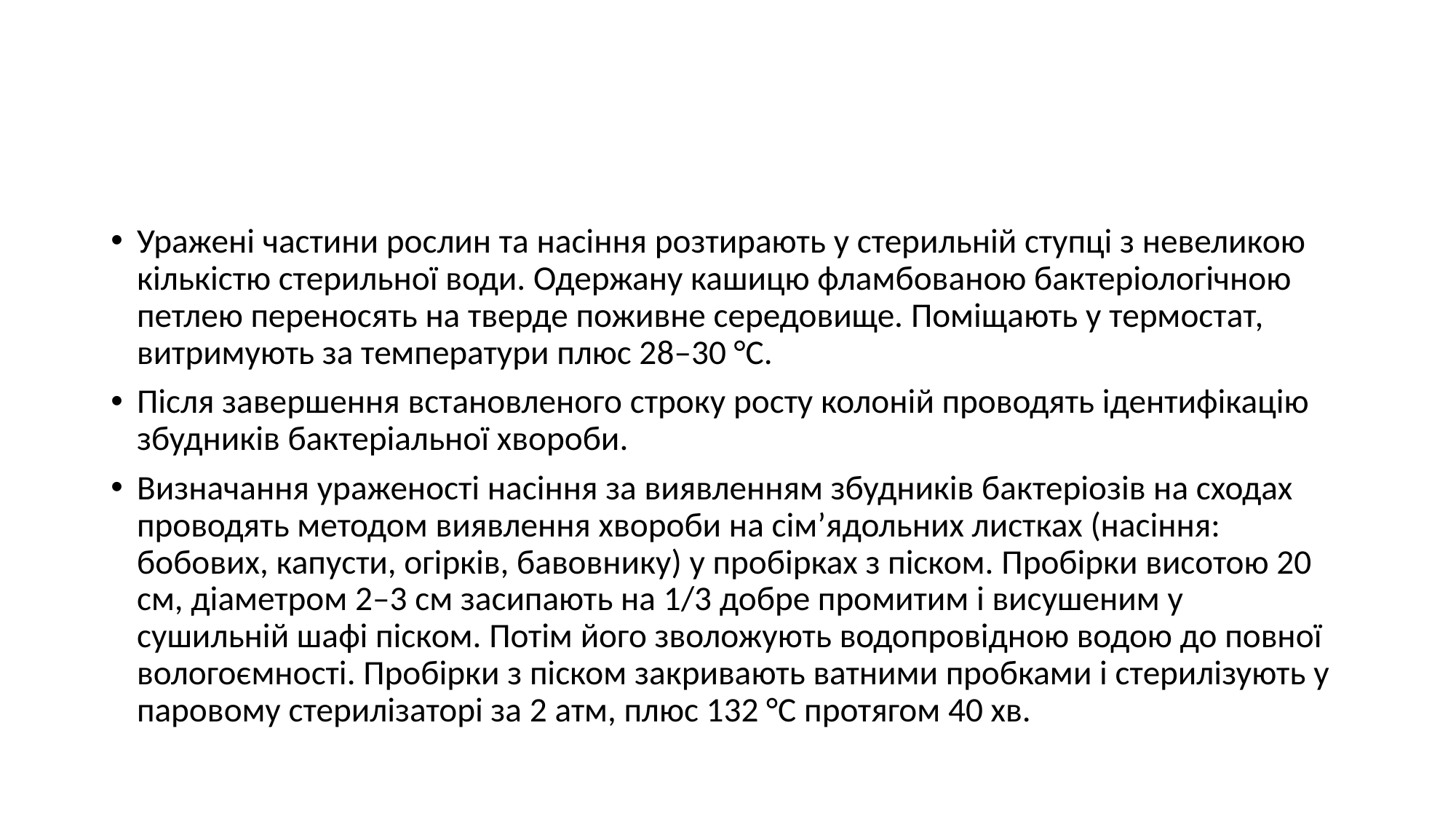

#
Уражені частини рослин та насіння розтирають у стерильній ступці з невеликою кількістю стерильної води. Одержану кашицю фламбованою бактеріологічною петлею переносять на тверде поживне середовище. Поміщають у термостат, витримують за температури плюс 28–30 °С.
Після завершення встановленого строку росту колоній проводять ідентифікацію збудників бактеріальної хвороби.
Визначання ураженості насіння за виявленням збудників бактеріозів на сходах проводять методом виявлення хвороби на сім’ядольних листках (насіння: бобових, капусти, огірків, бавовнику) у пробірках з піском. Пробірки висотою 20 см, діаметром 2–3 см засипають на 1/3 добре промитим і висушеним у сушильній шафі піском. Потім його зволожують водопровідною водою до повної вологоємності. Пробірки з піском закривають ватними пробками і стерилізують у паровому стерилізаторі за 2 атм, плюс 132 °С протягом 40 хв.